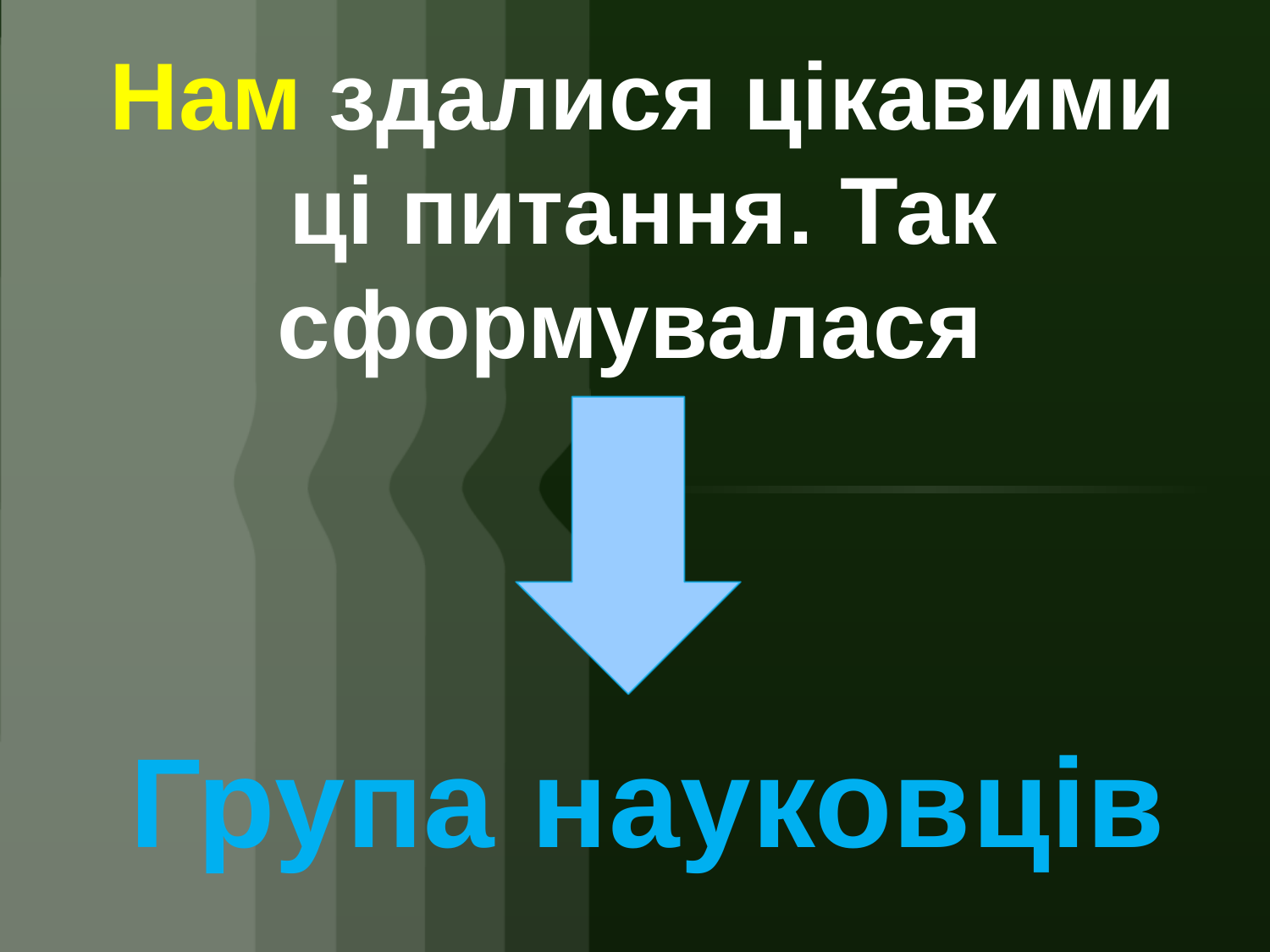

# Нам здалися цікавими ці питання. Так сформувалася

Група науковців